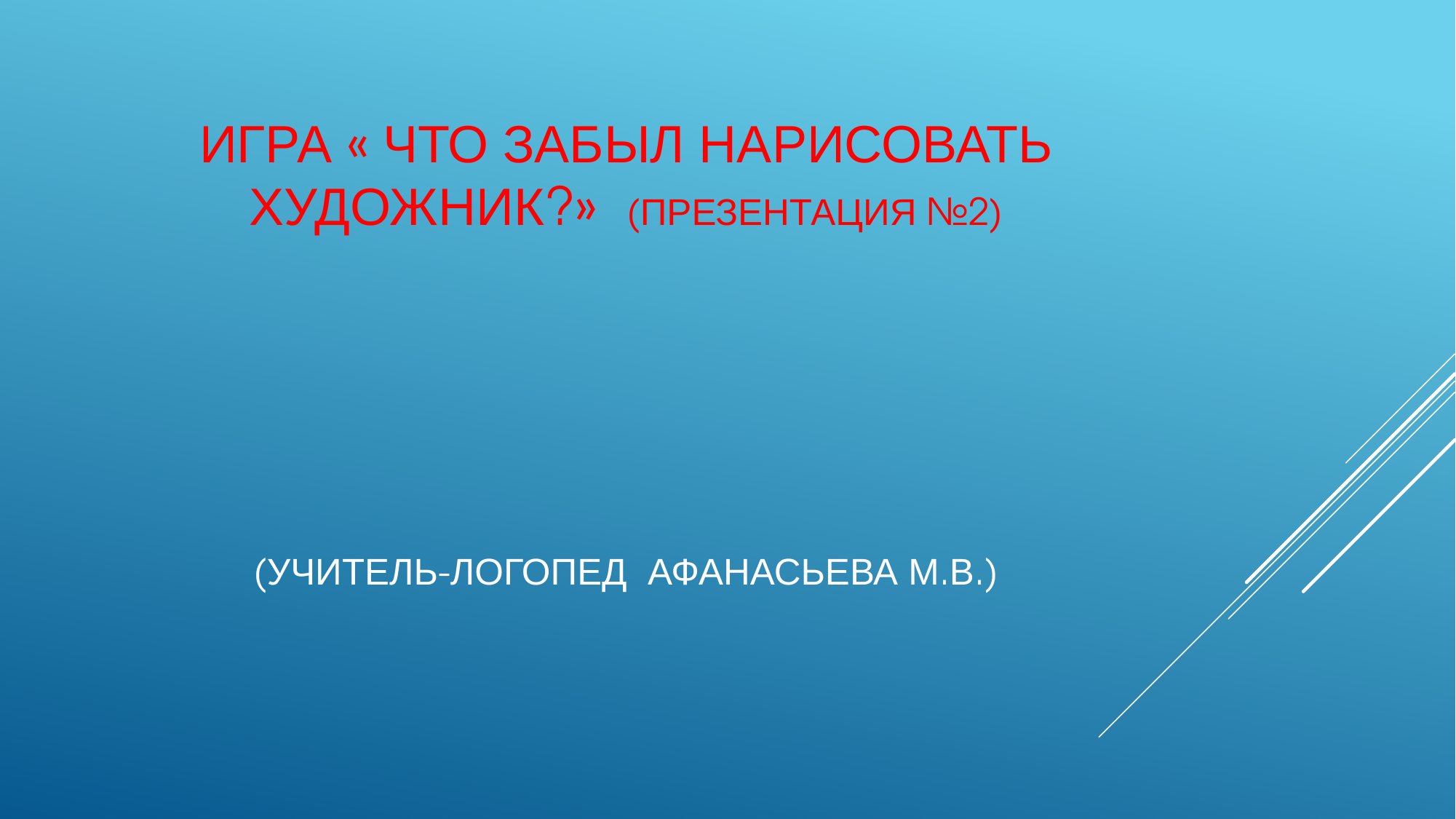

# Игра « Что забыл нарисовать художник?»  (презентация №2) (учитель-логопед  Афанасьева М.В.)